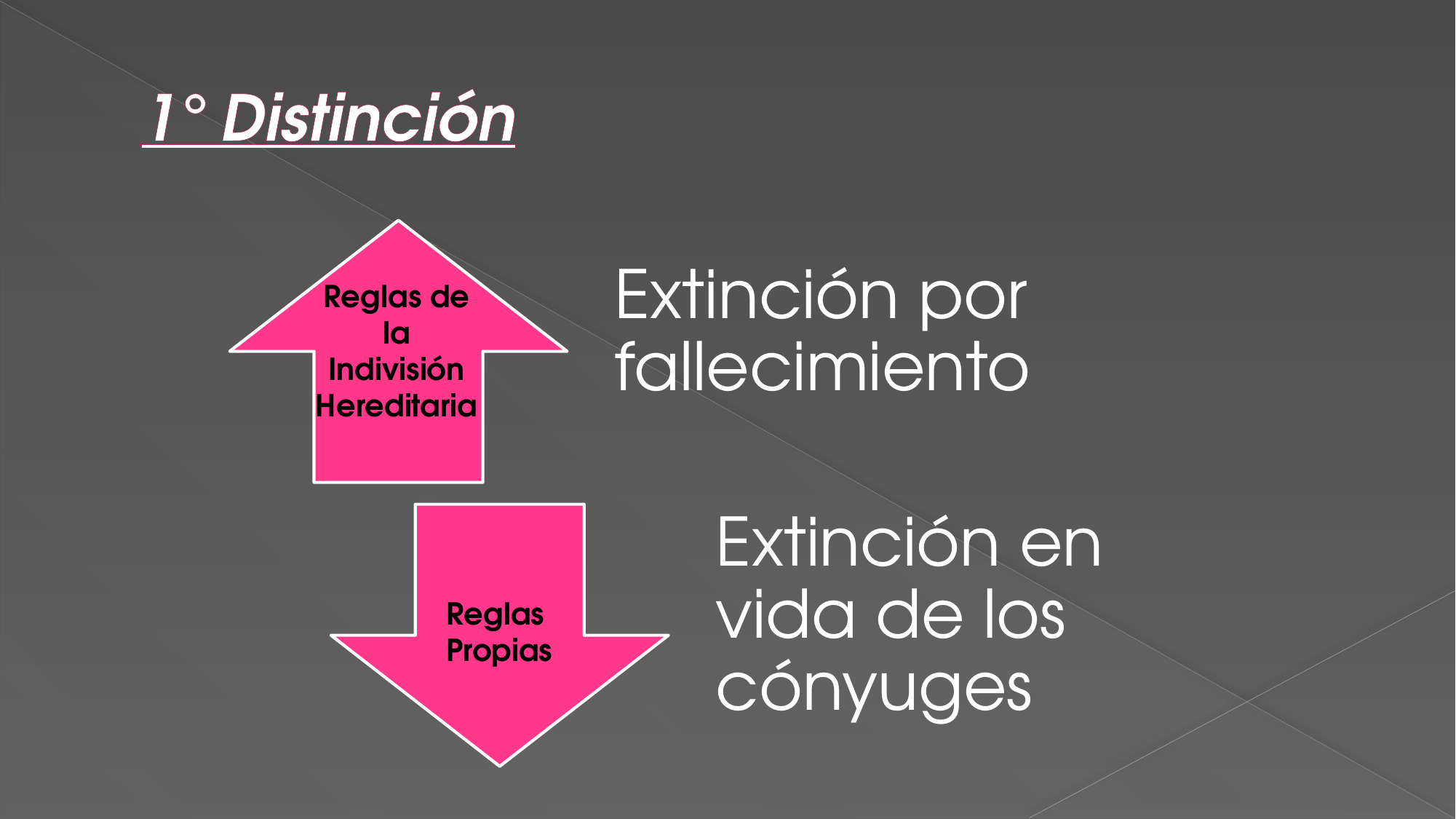

# 1° Distinción
Extinción por fallecimiento
Extinción en vida de los cónyuges
Reglas de la Indivisión Hereditaria
Reglas Propias